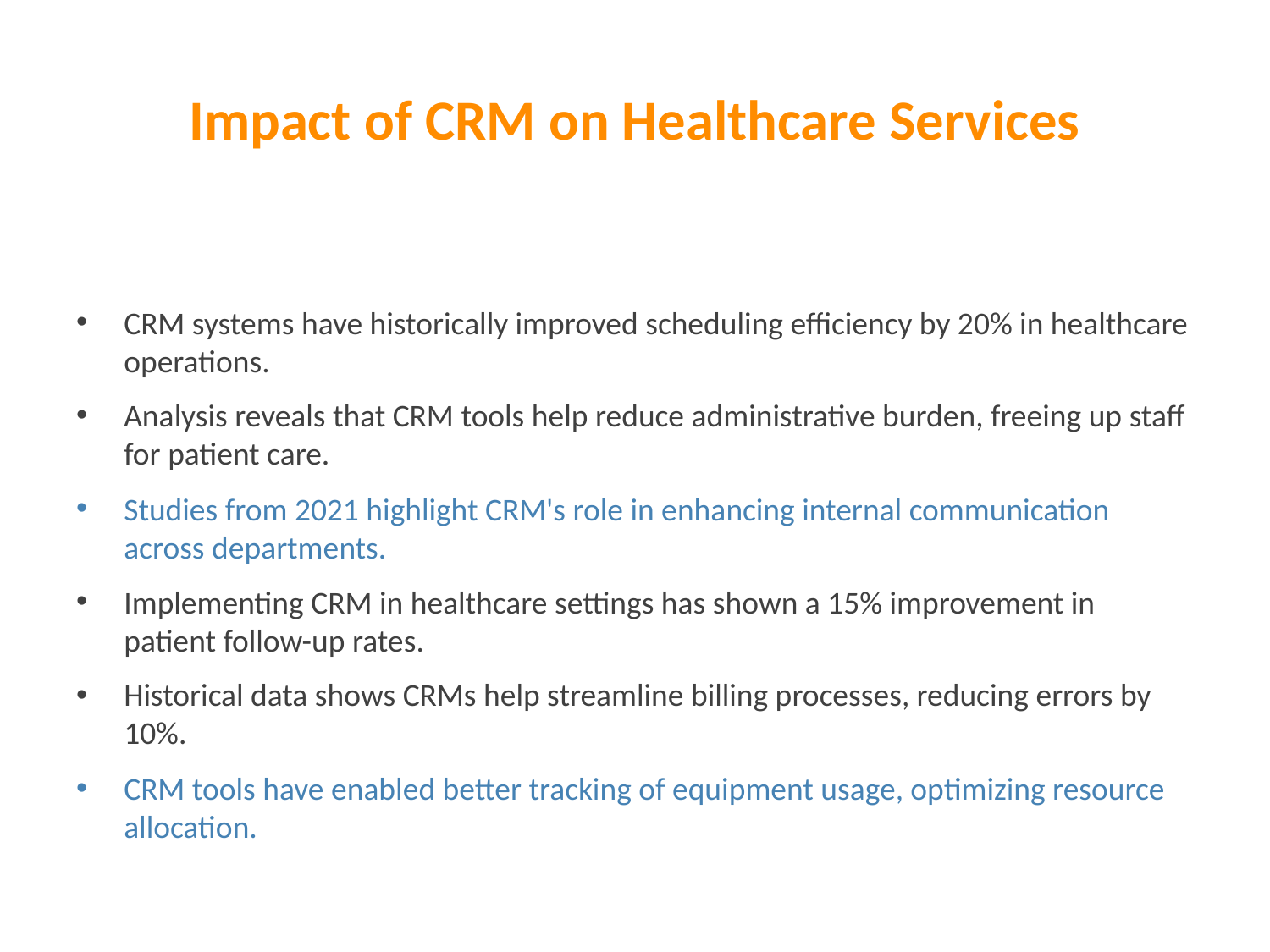

# Impact of CRM on Healthcare Services

CRM systems have historically improved scheduling efficiency by 20% in healthcare operations.
Analysis reveals that CRM tools help reduce administrative burden, freeing up staff for patient care.
Studies from 2021 highlight CRM's role in enhancing internal communication across departments.
Implementing CRM in healthcare settings has shown a 15% improvement in patient follow-up rates.
Historical data shows CRMs help streamline billing processes, reducing errors by 10%.
CRM tools have enabled better tracking of equipment usage, optimizing resource allocation.